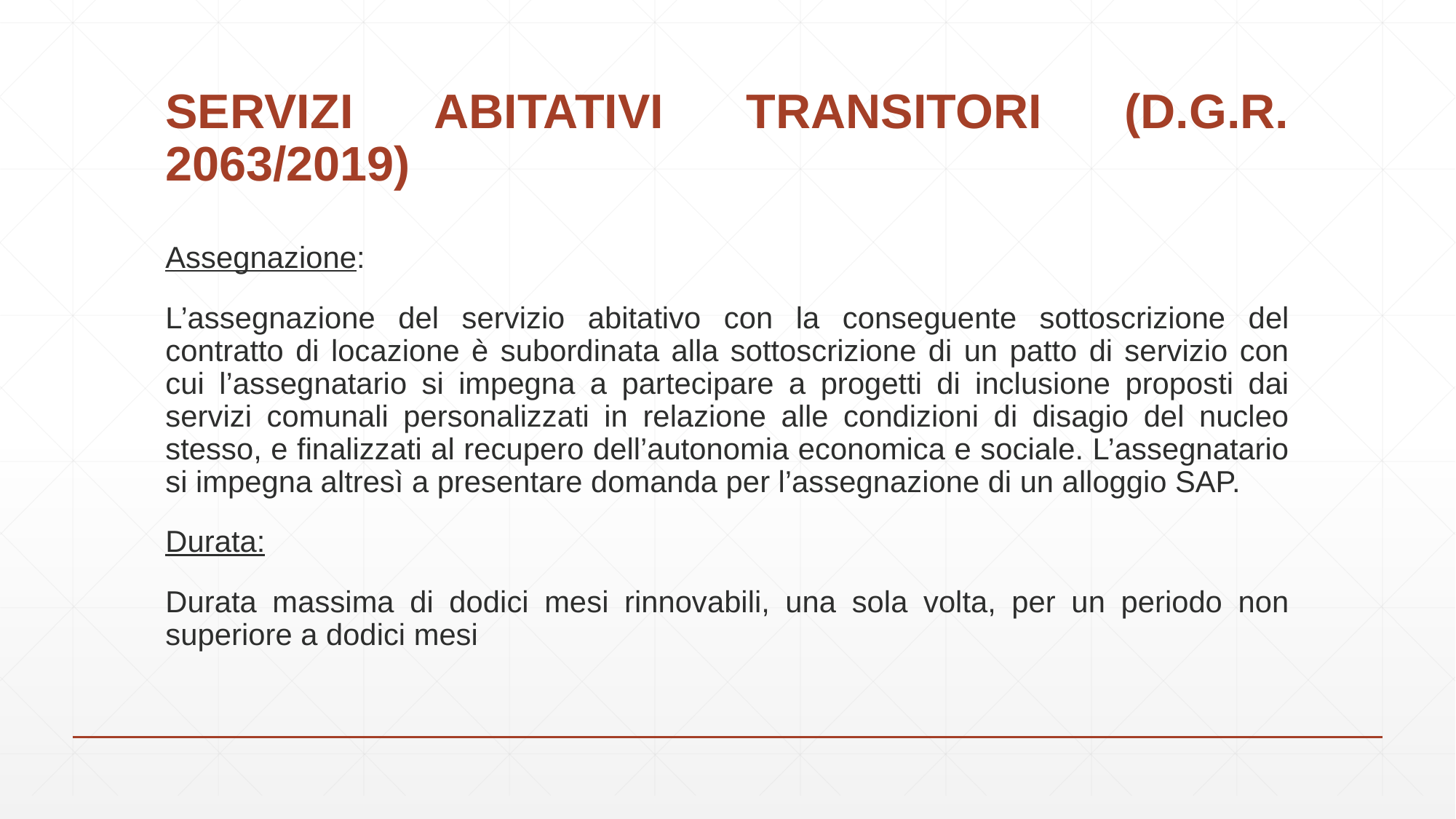

# SERVIZI ABITATIVI TRANSITORI (D.G.R. 2063/2019)
Assegnazione:
L’assegnazione del servizio abitativo con la conseguente sottoscrizione del contratto di locazione è subordinata alla sottoscrizione di un patto di servizio con cui l’assegnatario si impegna a partecipare a progetti di inclusione proposti dai servizi comunali personalizzati in relazione alle condizioni di disagio del nucleo stesso, e finalizzati al recupero dell’autonomia economica e sociale. L’assegnatario si impegna altresì a presentare domanda per l’assegnazione di un alloggio SAP.
Durata:
Durata massima di dodici mesi rinnovabili, una sola volta, per un periodo non superiore a dodici mesi